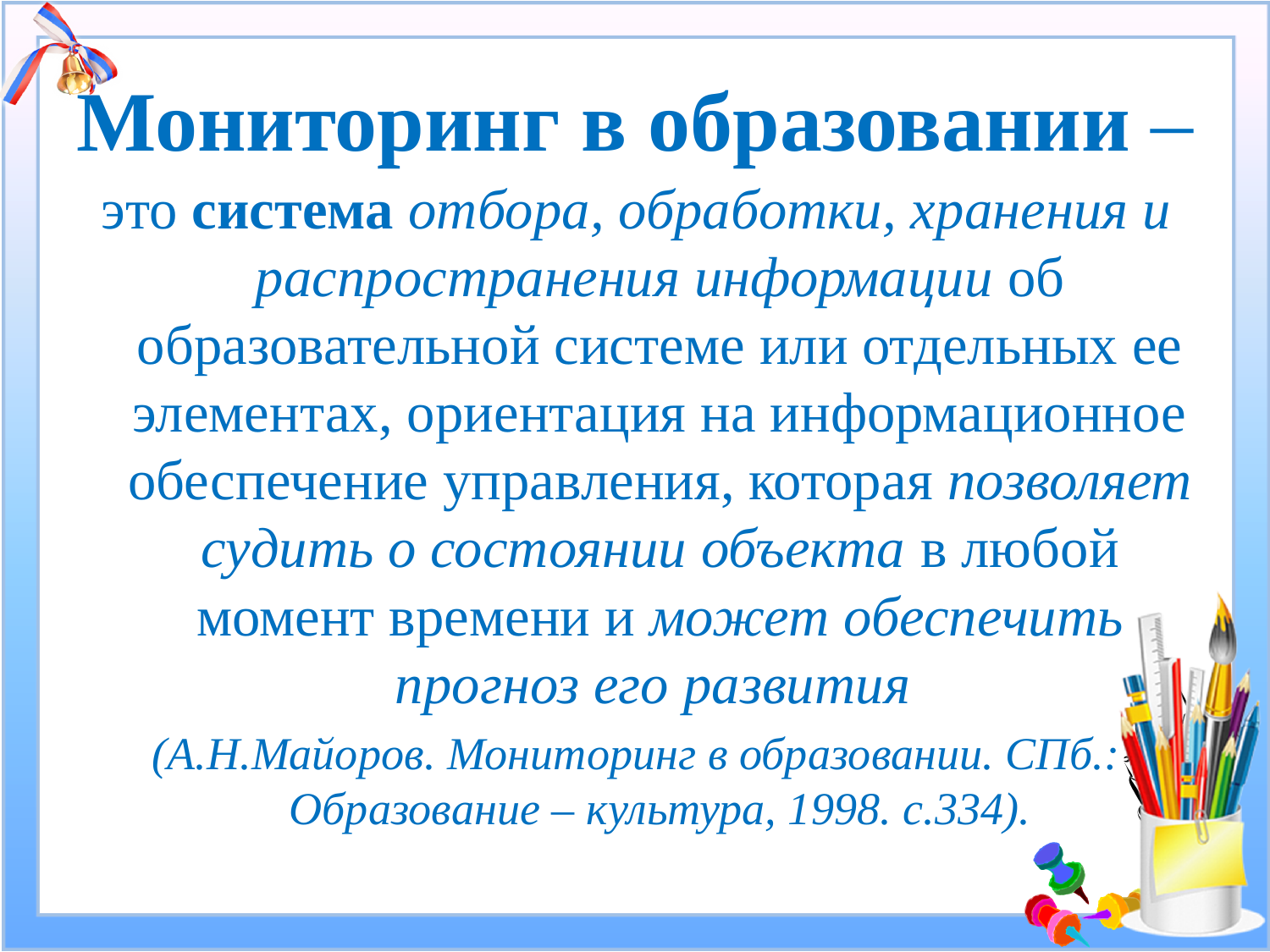

# Мониторинг в образовании –
это система отбора, обработки, хранения и распространения информации об образовательной системе или отдельных ее элементах, ориентация на информационное обеспечение управления, которая позволяет судить о состоянии объекта в любой момент времени и может обеспечить прогноз его развития
(А.Н.Майоров. Мониторинг в образовании. СПб.: Образование – культура, 1998. с.334).